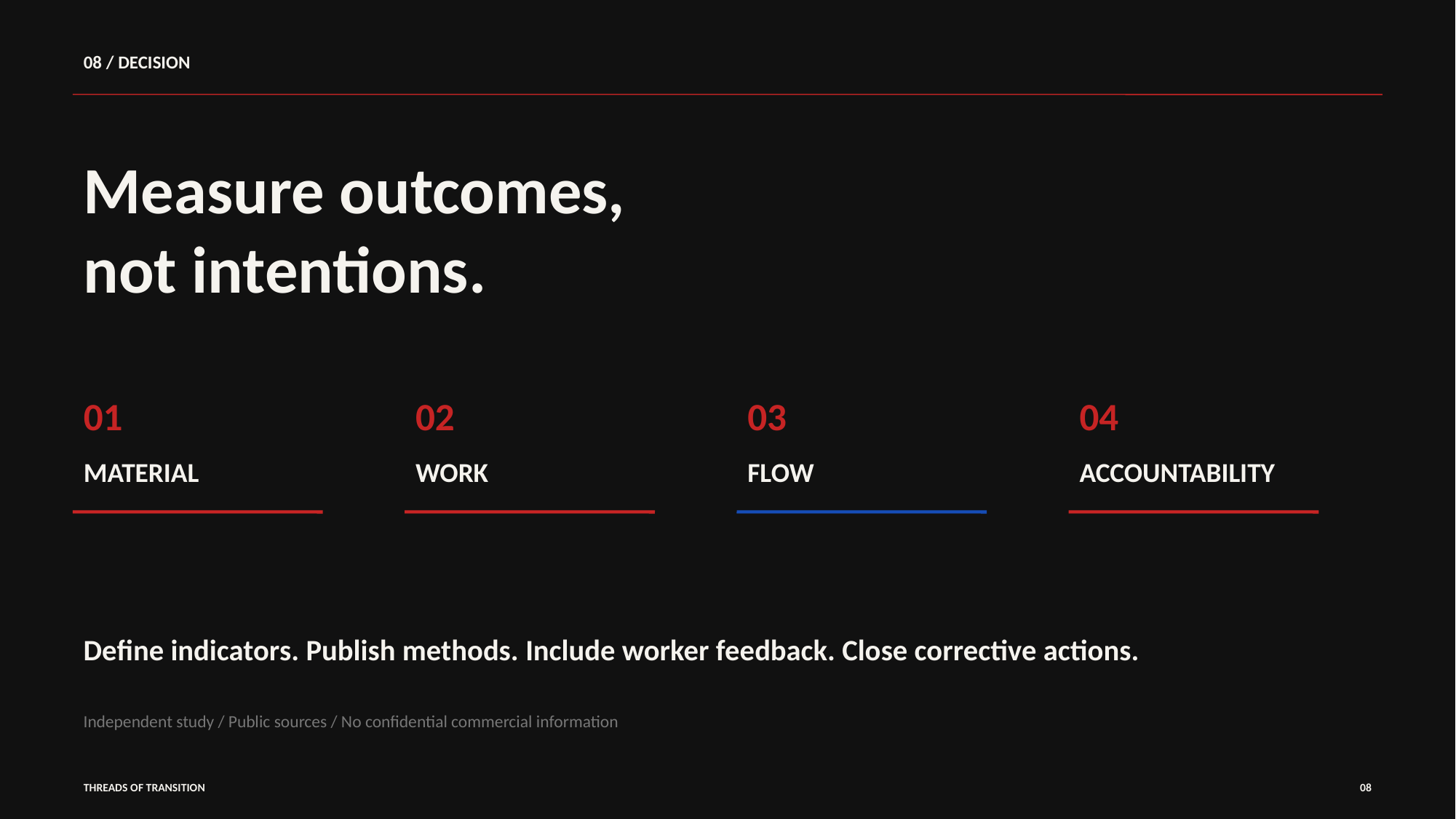

08 / DECISION

Measure outcomes,
not intentions.
01
02
03
04
MATERIAL
WORK
FLOW
ACCOUNTABILITY

Define indicators. Publish methods. Include worker feedback. Close corrective actions.
Independent study / Public sources / No confidential commercial information
THREADS OF TRANSITION
08